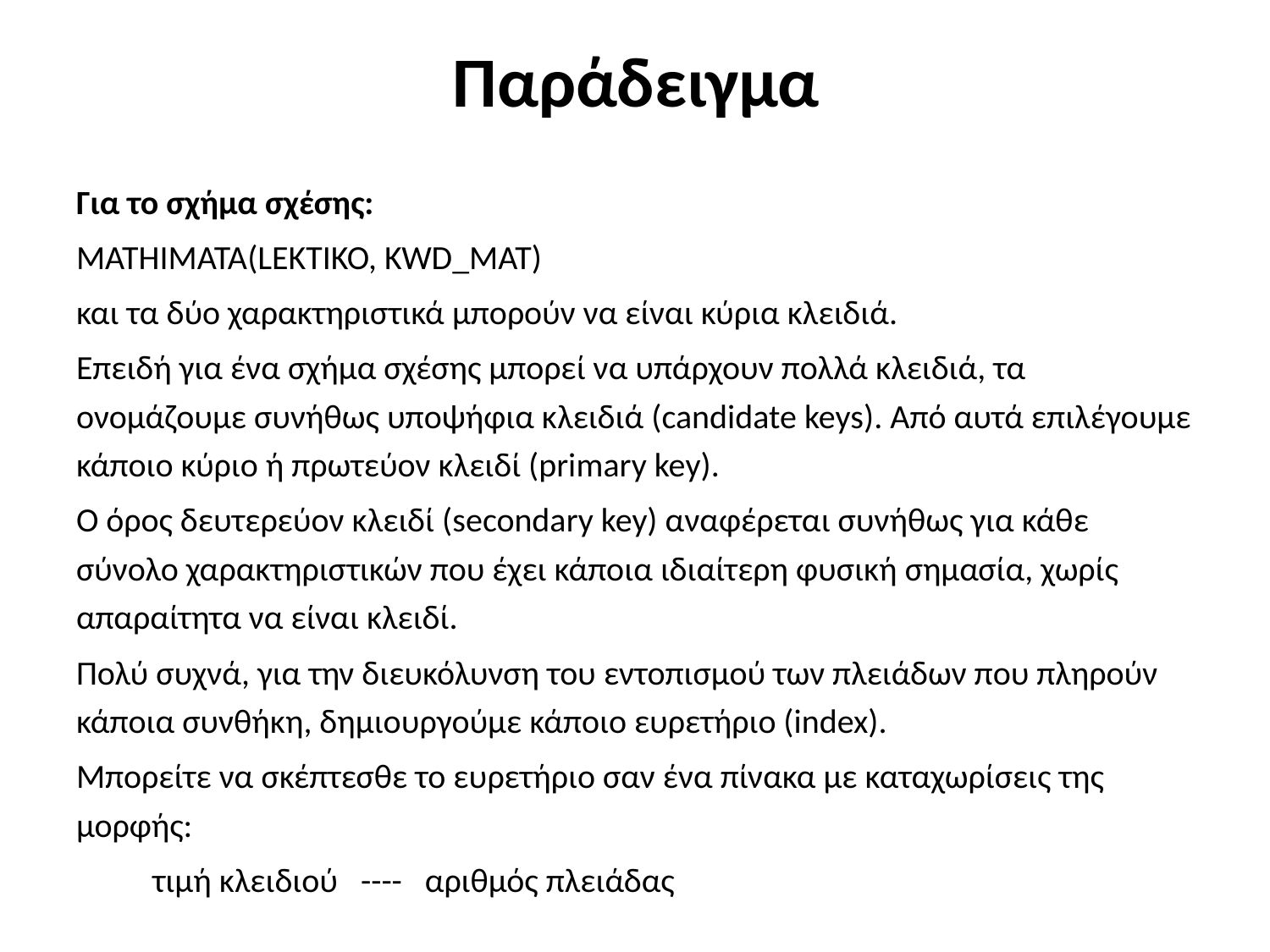

# Παράδειγμα
Για το σχήμα σχέσης:
MATHIMATA(LEKTIKO, KWD_MAT)
και τα δύο χαρακτηριστικά μπορούν να είναι κύρια κλειδιά.
Επειδή για ένα σχήμα σχέσης μπορεί να υπάρχουν πολλά κλειδιά, τα ονομάζουμε συνήθως υποψήφια κλειδιά (candidate keys). Από αυτά επιλέγουμε κάποιο κύριο ή πρωτεύον κλειδί (primary key).
Ο όρος δευτερεύον κλειδί (secondary key) αναφέρεται συνήθως για κάθε σύνολο χαρακτηριστικών που έχει κάποια ιδιαίτερη φυσική σημασία, χωρίς απαραίτητα να είναι κλειδί.
Πολύ συχνά, για την διευκόλυνση του εντοπισμού των πλειάδων που πληρούν κάποια συνθήκη, δημιουργούμε κάποιο ευρετήριο (index).
Μπορείτε να σκέπτεσθε το ευρετήριο σαν ένα πίνακα με καταχωρίσεις της μορφής:
          τιμή κλειδιού   ----   αριθμός πλειάδας